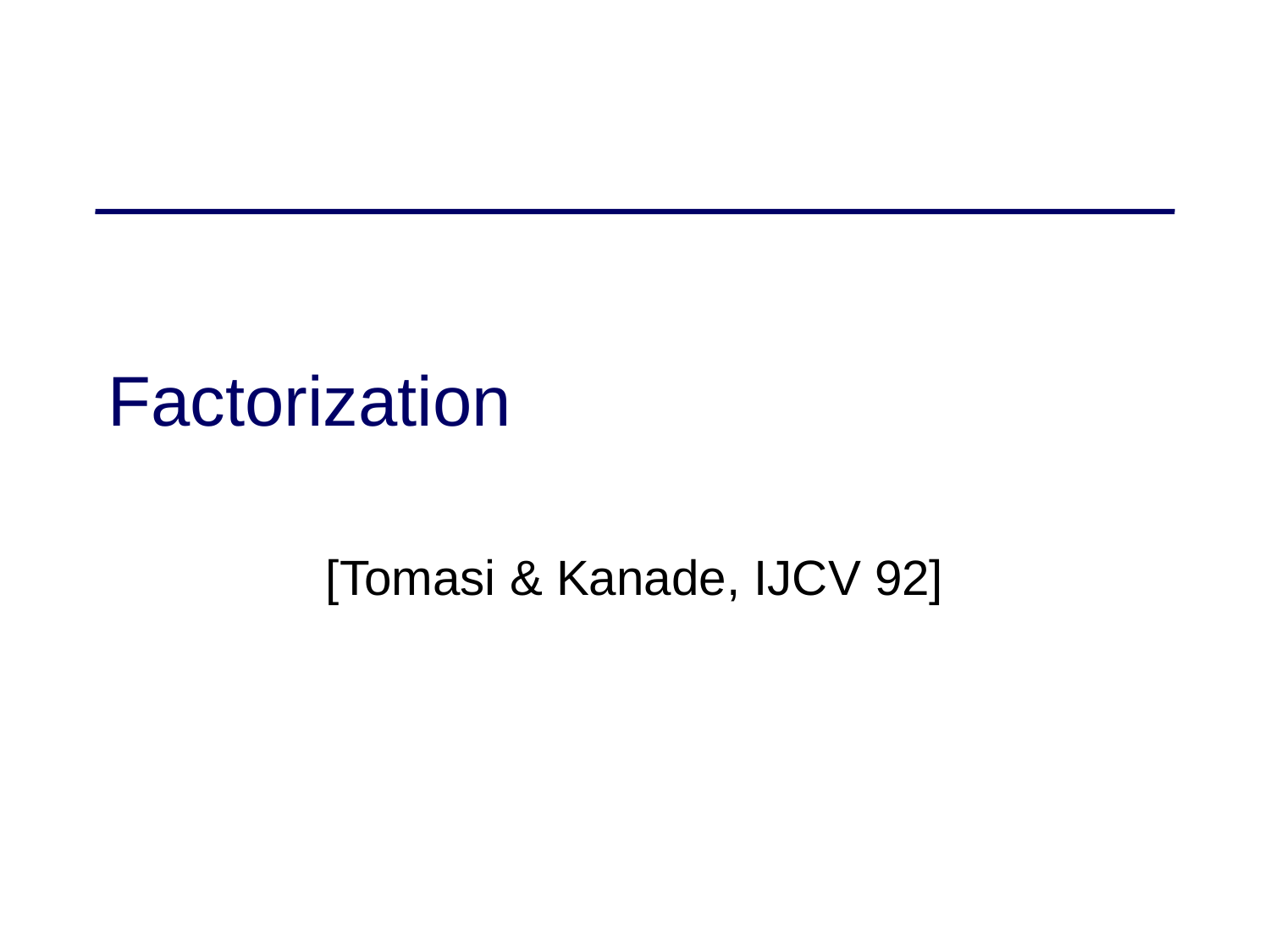

# Factorization
[Tomasi & Kanade, IJCV 92]